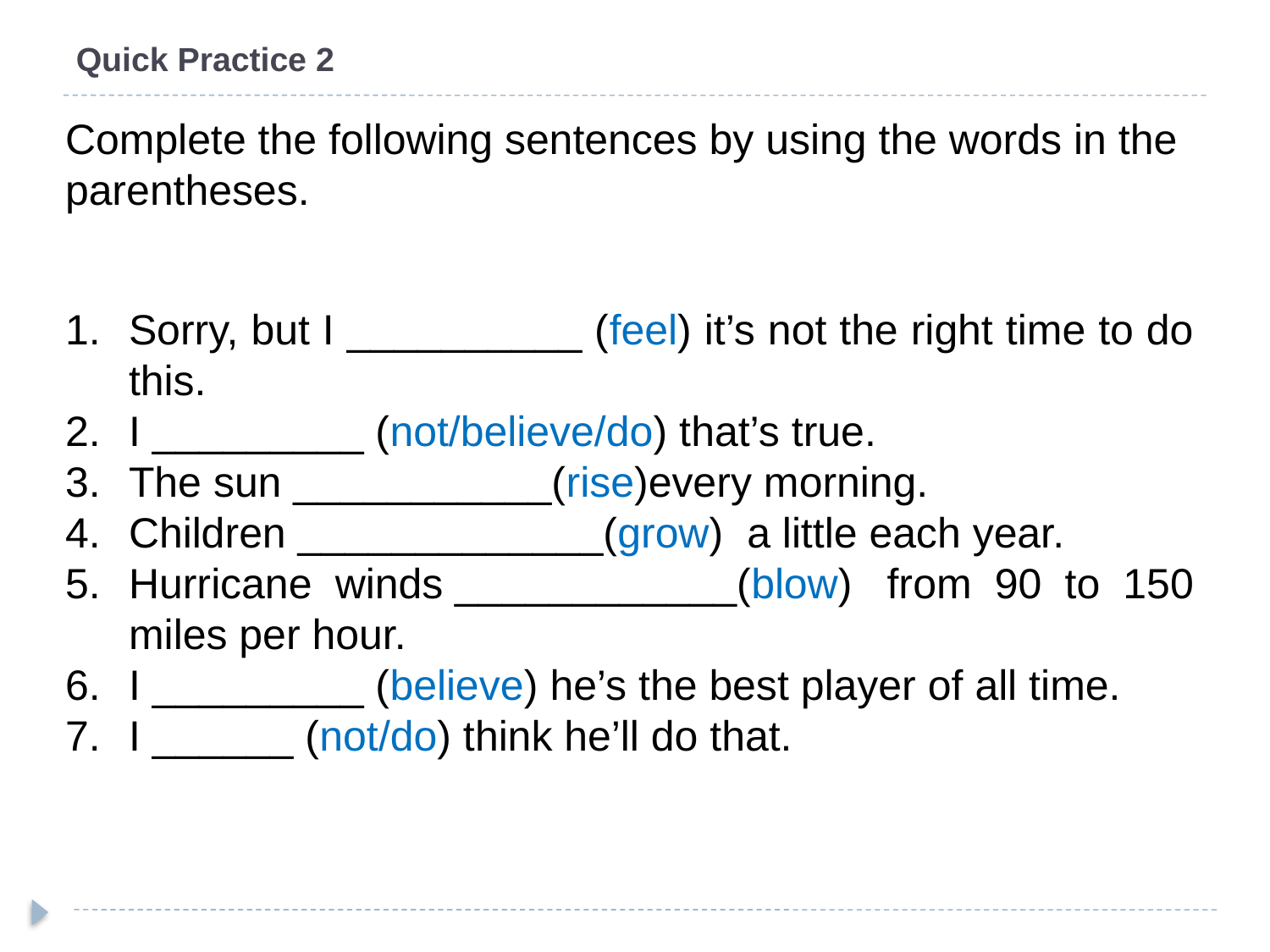

# Quick Practice 2
Complete the following sentences by using the words in the parentheses.

Sorry, but I __________ (feel) it’s not the right time to do this.
I _________ (not/believe/do) that’s true.
The sun ___________(rise)every morning.
Children _____________(grow)  a little each year.
Hurricane winds ____________(blow)  from 90 to 150 miles per hour.
I _________ (believe) he’s the best player of all time.
I ______ (not/do) think he’ll do that.